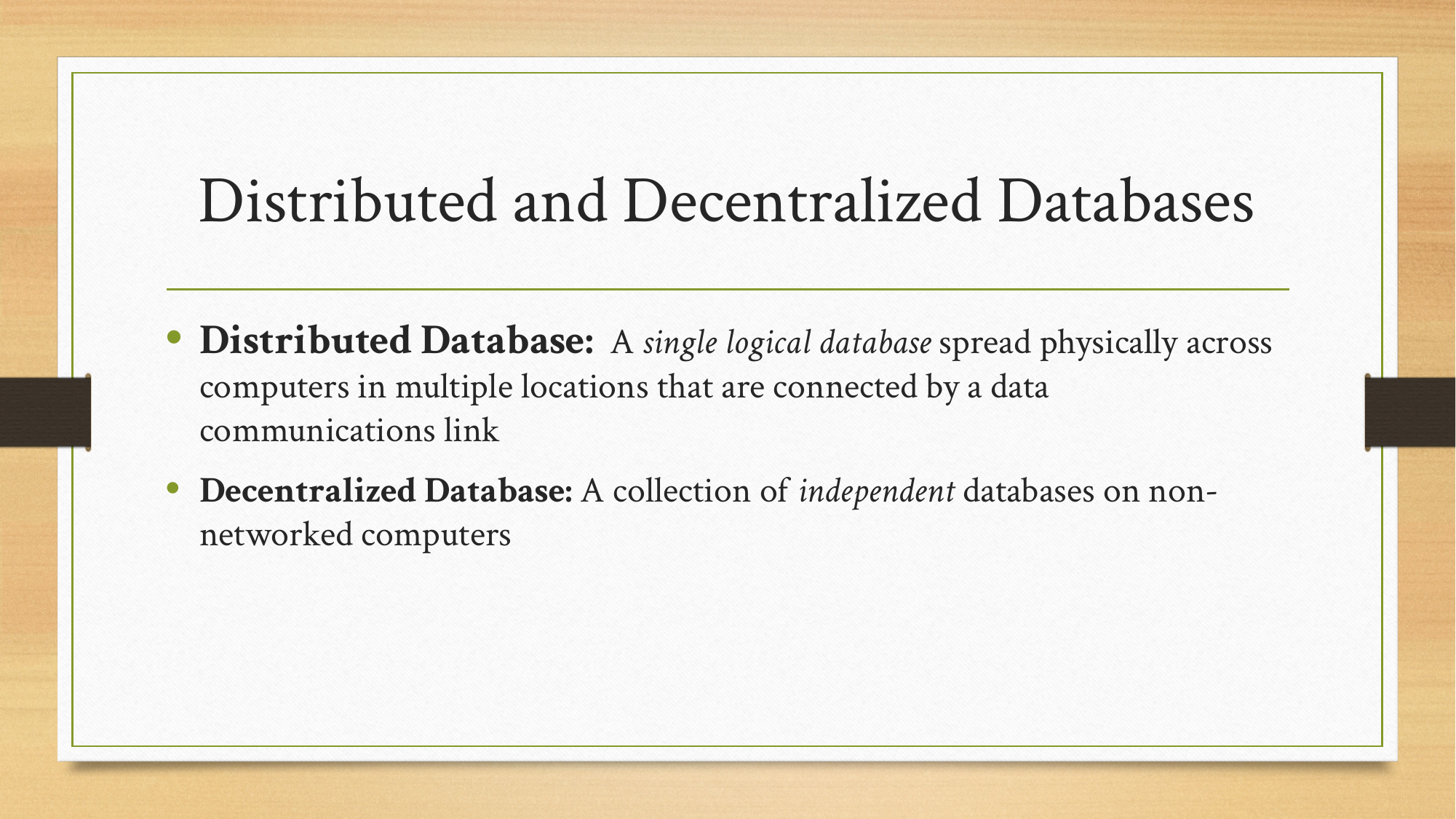

# Distributed and Decentralized Databases
Distributed Database:  A single logical database spread physically across computers in multiple locations that are connected by a data communications link
Decentralized Database: A collection of independent databases on non-networked computers